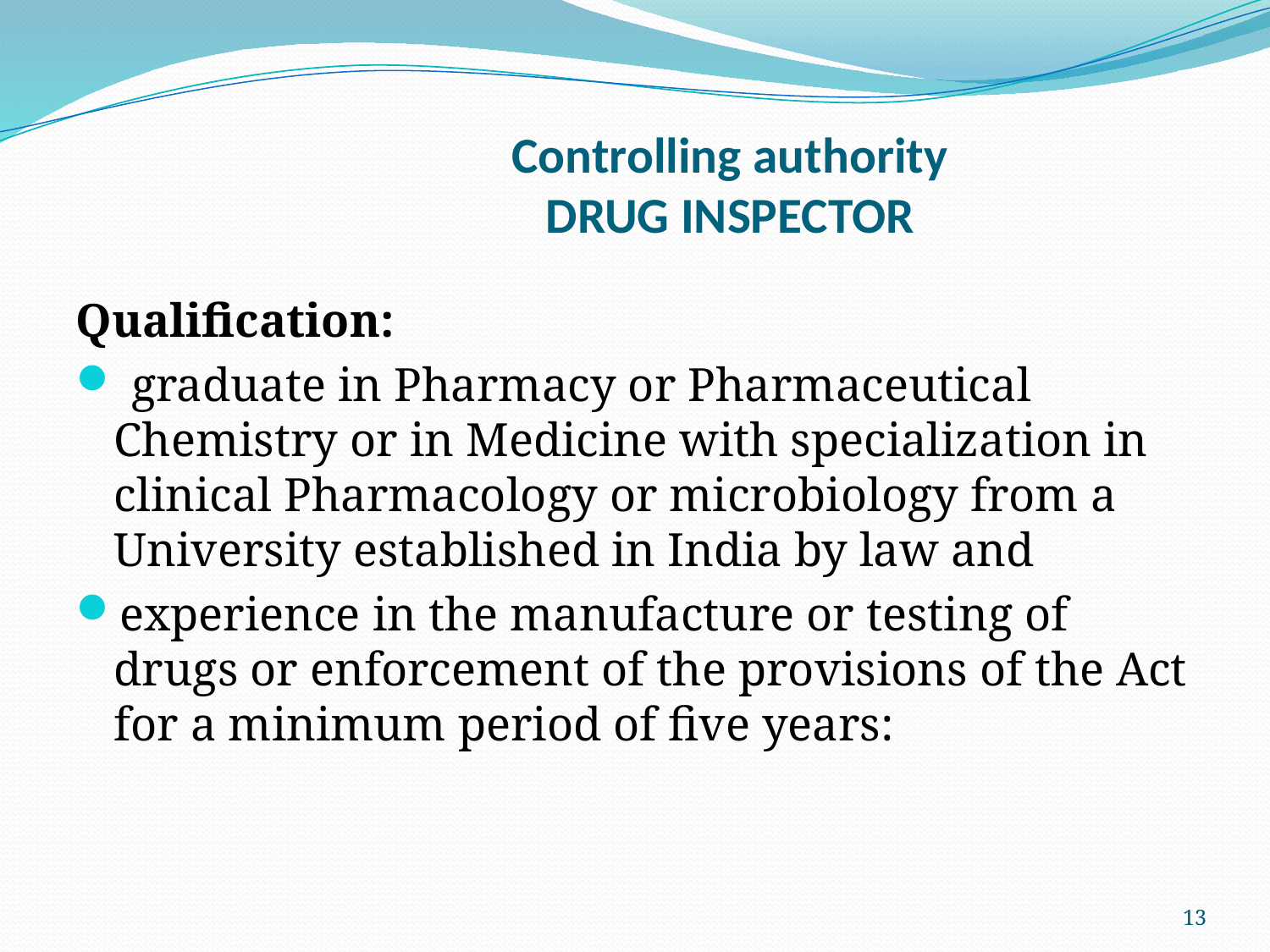

# Controlling authority DRUG INSPECTOR
Qualification:
 graduate in Pharmacy or Pharmaceutical Chemistry or in Medicine with specialization in clinical Pharmacology or microbiology from a University established in India by law and
experience in the manufacture or testing of drugs or enforcement of the provisions of the Act for a minimum period of five years:
13